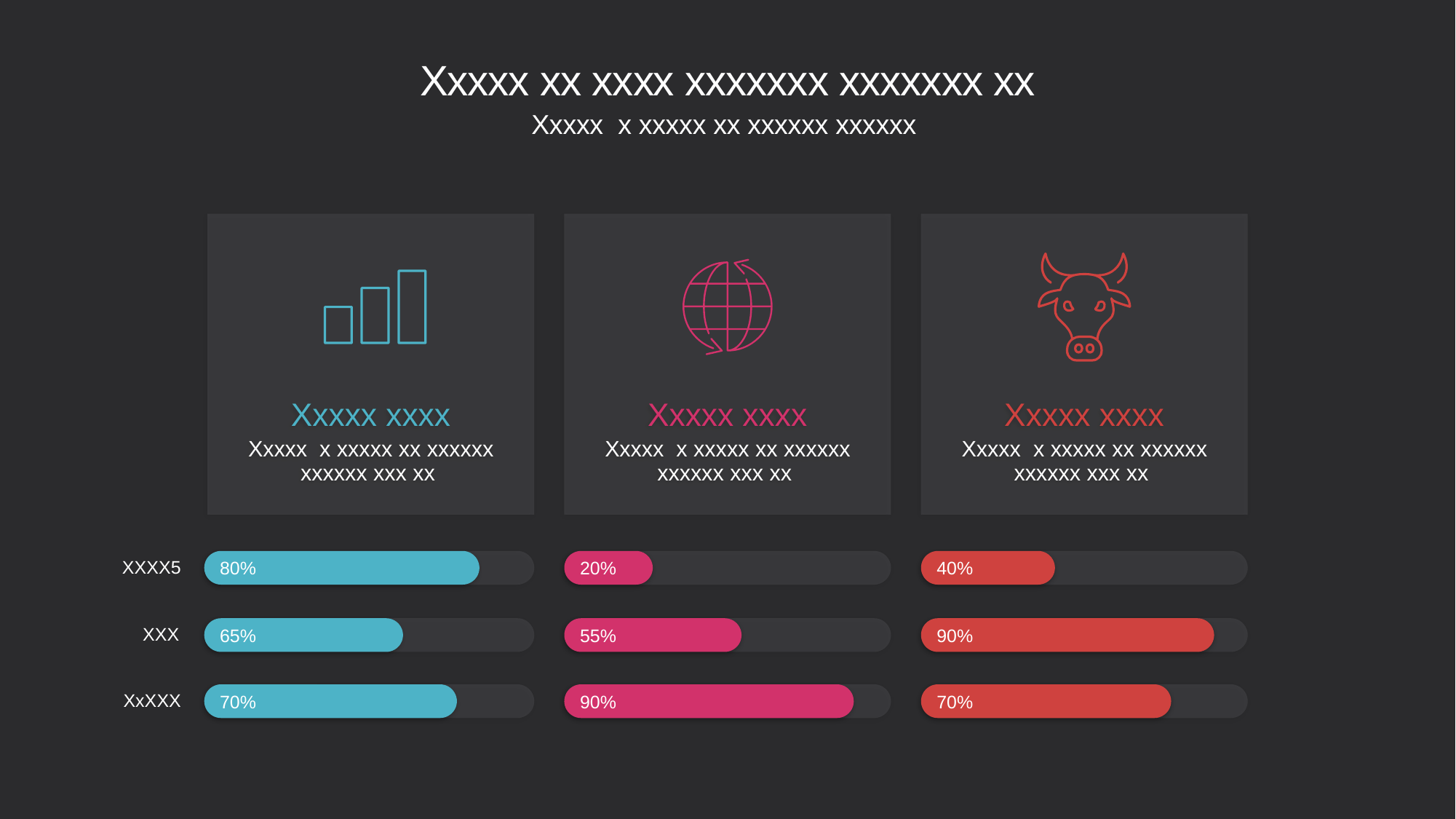

# Xxxxx xx xxxx xxxxxxx xxxxxxx xx
Xxxxx  x xxxxx xx xxxxxx xxxxxx
Xxxxx xxxx
Xxxxx  x xxxxx xx xxxxxx xxxxxx xxx xx
Xxxxx xxxx
Xxxxx  x xxxxx xx xxxxxx xxxxxx xxx xx
Xxxxx xxxx
Xxxxx  x xxxxx xx xxxxxx xxxxxx xxx xx

80%
65%
70%

20%
55%
90%

40%
90%
70%
XXXX5
XXX
XxXXX